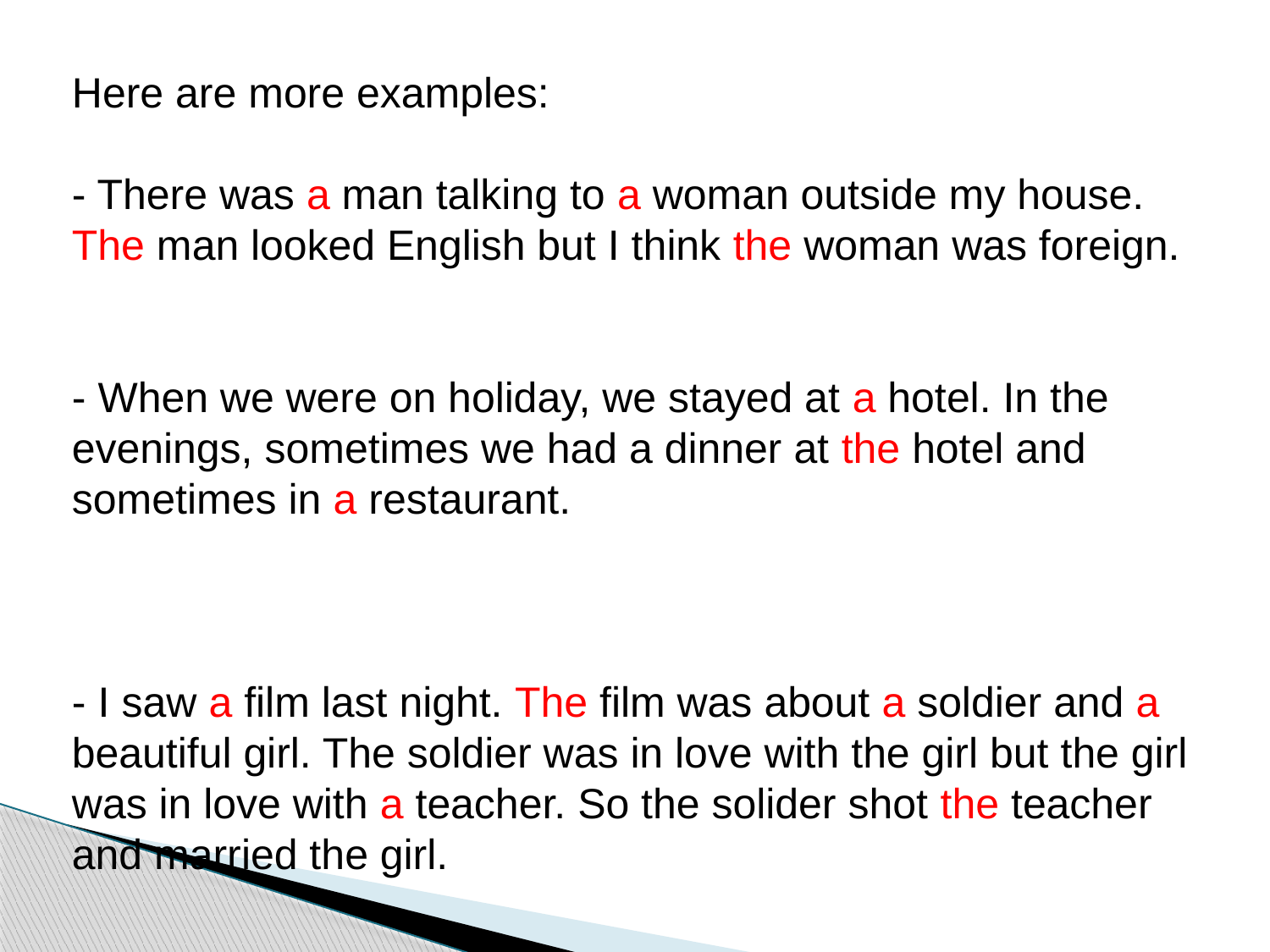

Here are more examples:

- There was a man talking to a woman outside my house. The man looked English but I think the woman was foreign.

- When we were on holiday, we stayed at a hotel. In the evenings, sometimes we had a dinner at the hotel and sometimes in a restaurant.

- I saw a film last night. The film was about a soldier and a beautiful girl. The soldier was in love with the girl but the girl was in love with a teacher. So the solider shot the teacher and married the girl.